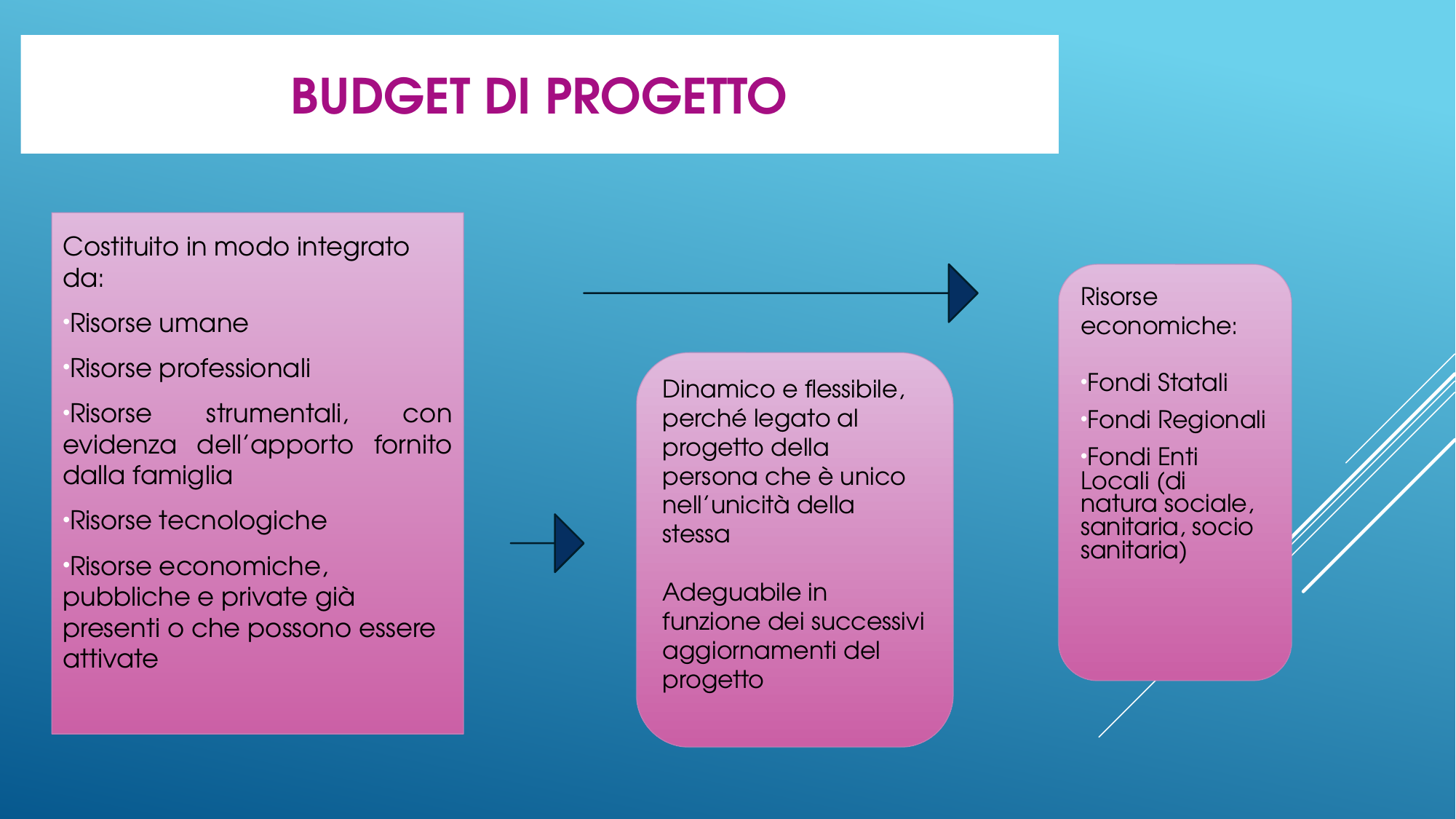

# BUDGET DI PROGETTO
Costituito in modo integrato da:
Risorse umane
Risorse professionali
Risorse strumentali, con evidenza dell’apporto fornito dalla famiglia
Risorse tecnologiche
Risorse economiche, pubbliche e private già presenti o che possono essere attivate

Risorse economiche:

Fondi Statali
Fondi Regionali
Fondi Enti Locali (di natura sociale, sanitaria, socio sanitaria)

Dinamico e flessibile, perché legato al progetto della persona che è unico nell’unicità della stessa

Adeguabile in funzione dei successivi aggiornamenti del progetto